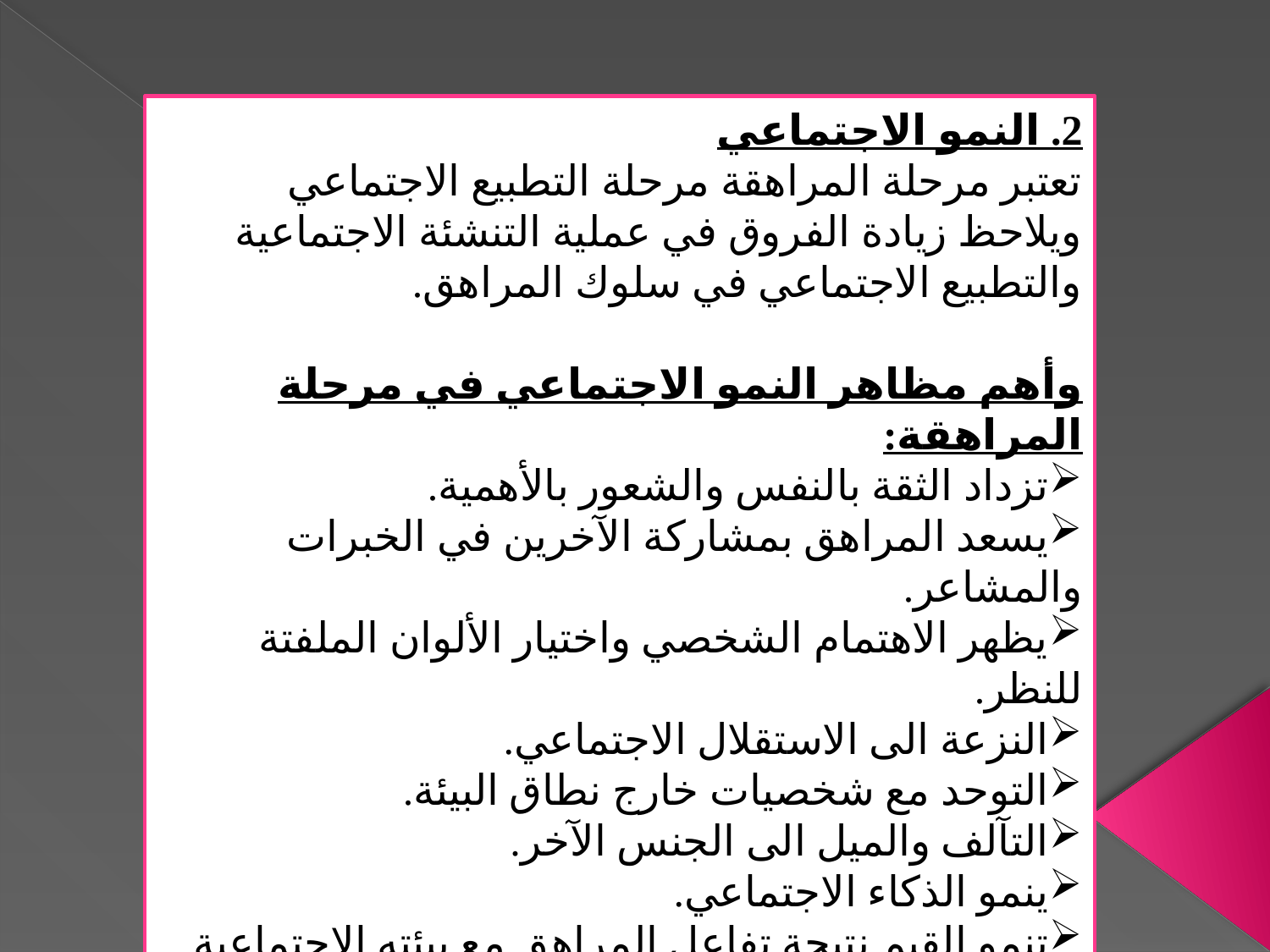

2. النمو الاجتماعي
تعتبر مرحلة المراهقة مرحلة التطبيع الاجتماعي ويلاحظ زيادة الفروق في عملية التنشئة الاجتماعية والتطبيع الاجتماعي في سلوك المراهق.

وأهم مظاهر النمو الاجتماعي في مرحلة المراهقة:
تزداد الثقة بالنفس والشعور بالأهمية.
يسعد المراهق بمشاركة الآخرين في الخبرات والمشاعر.
يظهر الاهتمام الشخصي واختيار الألوان الملفتة للنظر.
النزعة الى الاستقلال الاجتماعي.
التوحد مع شخصيات خارج نطاق البيئة.
التآلف والميل الى الجنس الآخر.
ينمو الذكاء الاجتماعي.
تنمو القيم نتيجة تفاعل المراهق مع بيئته الاجتماعية.